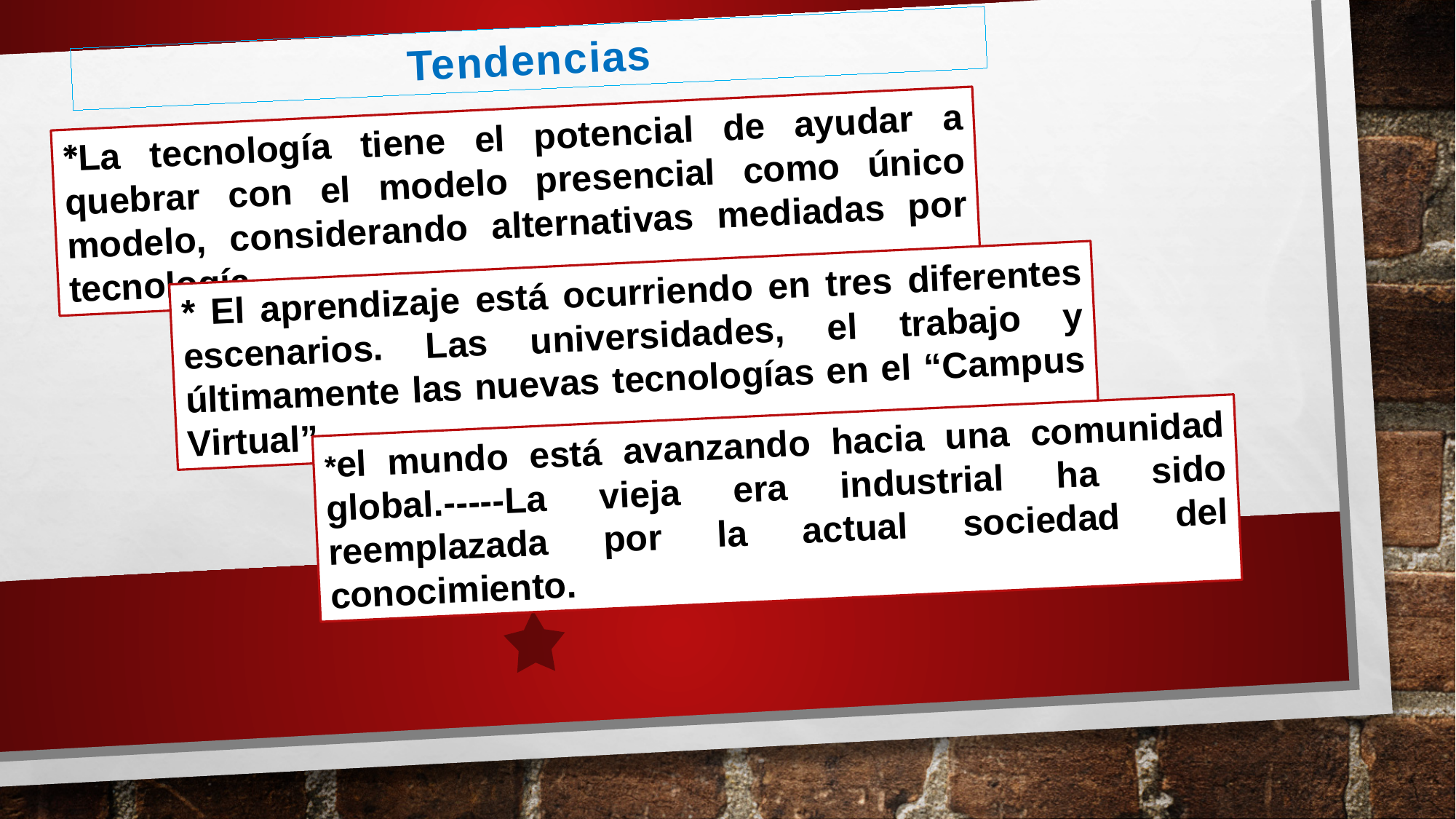

Tendencias
*La tecnología tiene el potencial de ayudar a quebrar con el modelo presencial como único modelo, considerando alternativas mediadas por tecnología.
* El aprendizaje está ocurriendo en tres diferentes escenarios. Las universidades, el trabajo y últimamente las nuevas tecnologías en el “Campus Virtual”.
*el mundo está avanzando hacia una comunidad global.-----La vieja era industrial ha sido reemplazada por la actual sociedad del conocimiento.